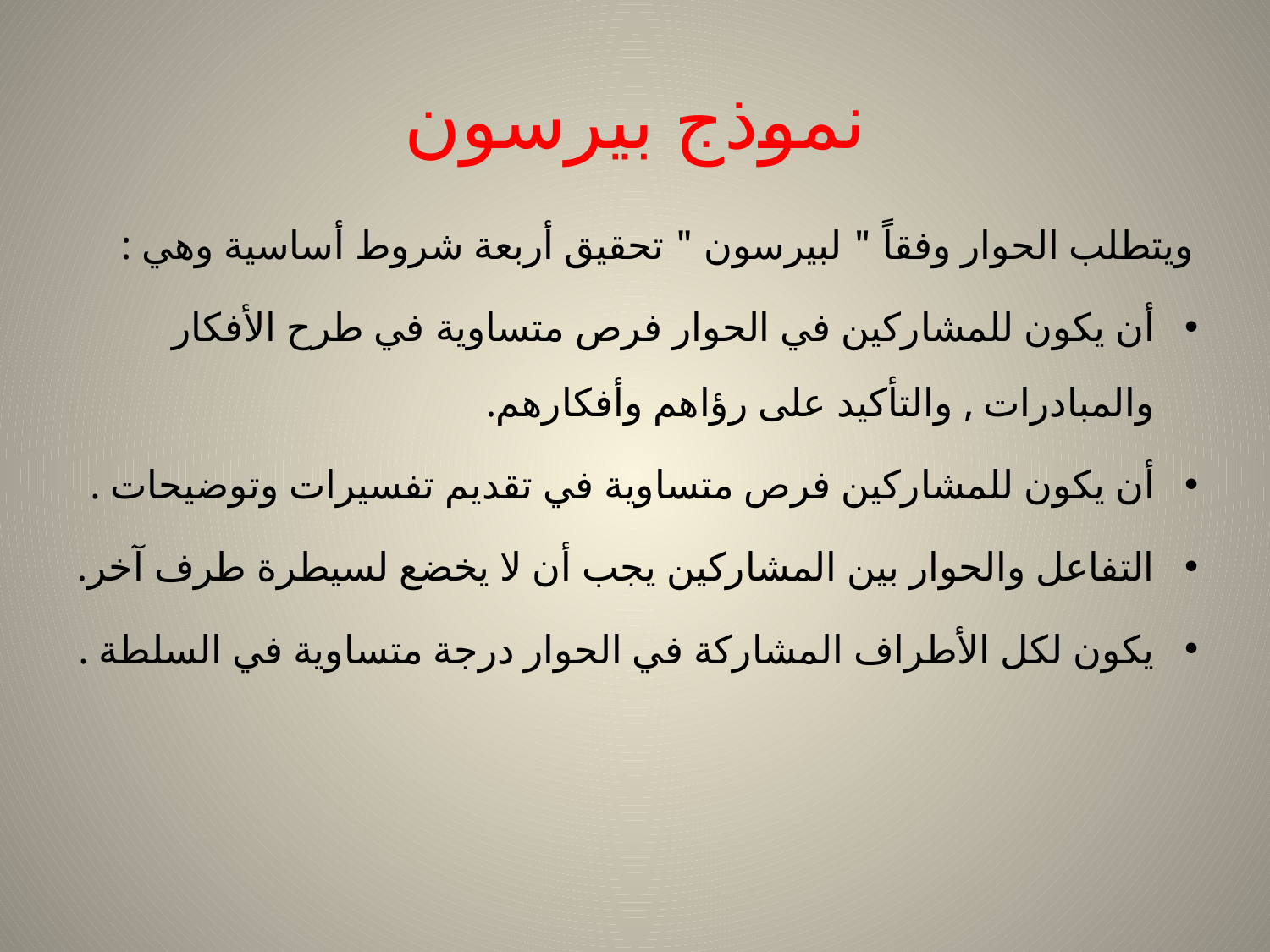

# نموذج بيرسون
ويتطلب الحوار وفقاً " لبيرسون " تحقيق أربعة شروط أساسية وهي :
أن يكون للمشاركين في الحوار فرص متساوية في طرح الأفكار والمبادرات , والتأكيد على رؤاهم وأفكارهم.
أن يكون للمشاركين فرص متساوية في تقديم تفسيرات وتوضيحات .
التفاعل والحوار بين المشاركين يجب أن لا يخضع لسيطرة طرف آخر.
يكون لكل الأطراف المشاركة في الحوار درجة متساوية في السلطة .